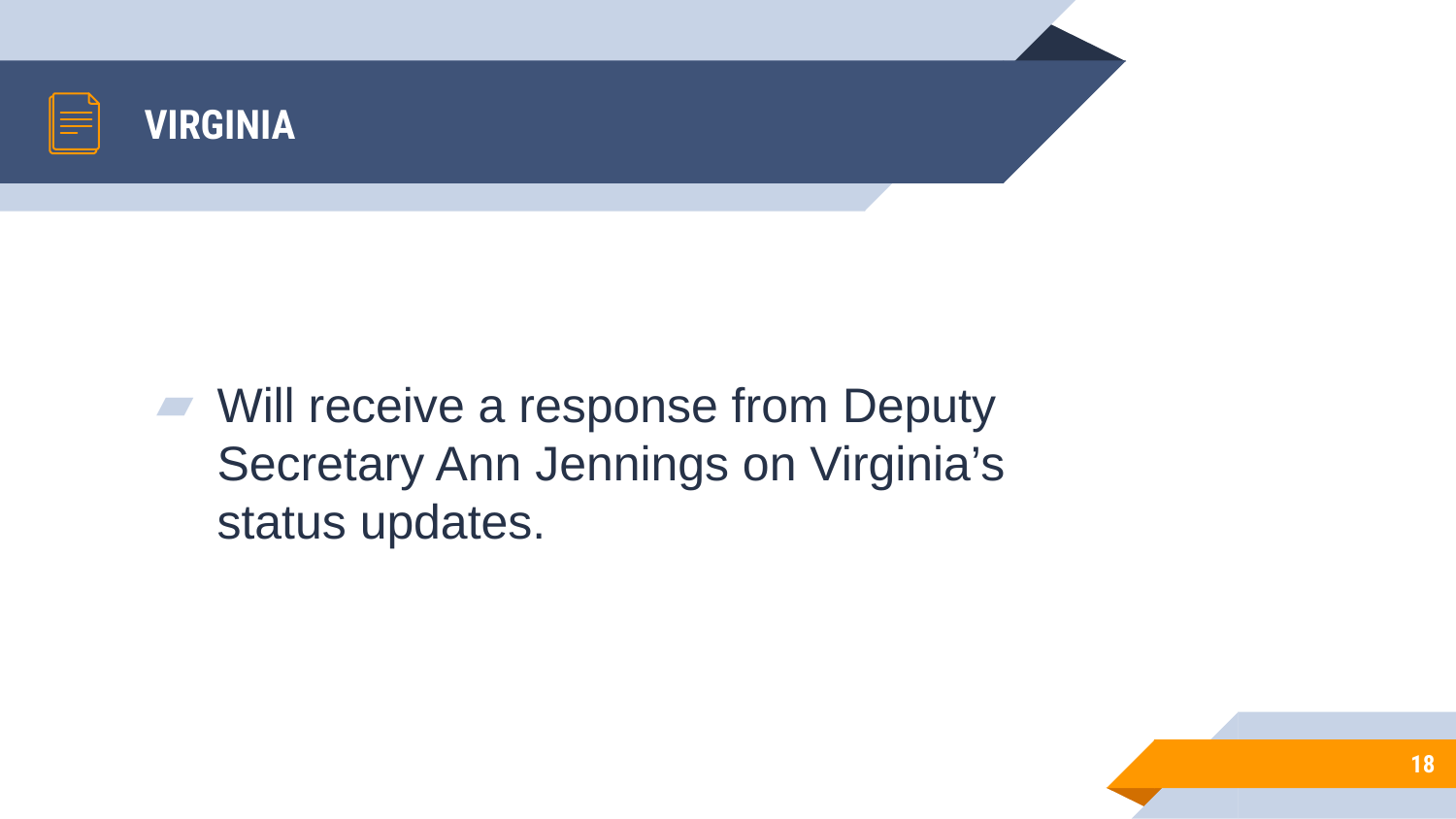

# VIRGINIA

Will receive a response from Deputy Secretary Ann Jennings on Virginia’s status updates.
18